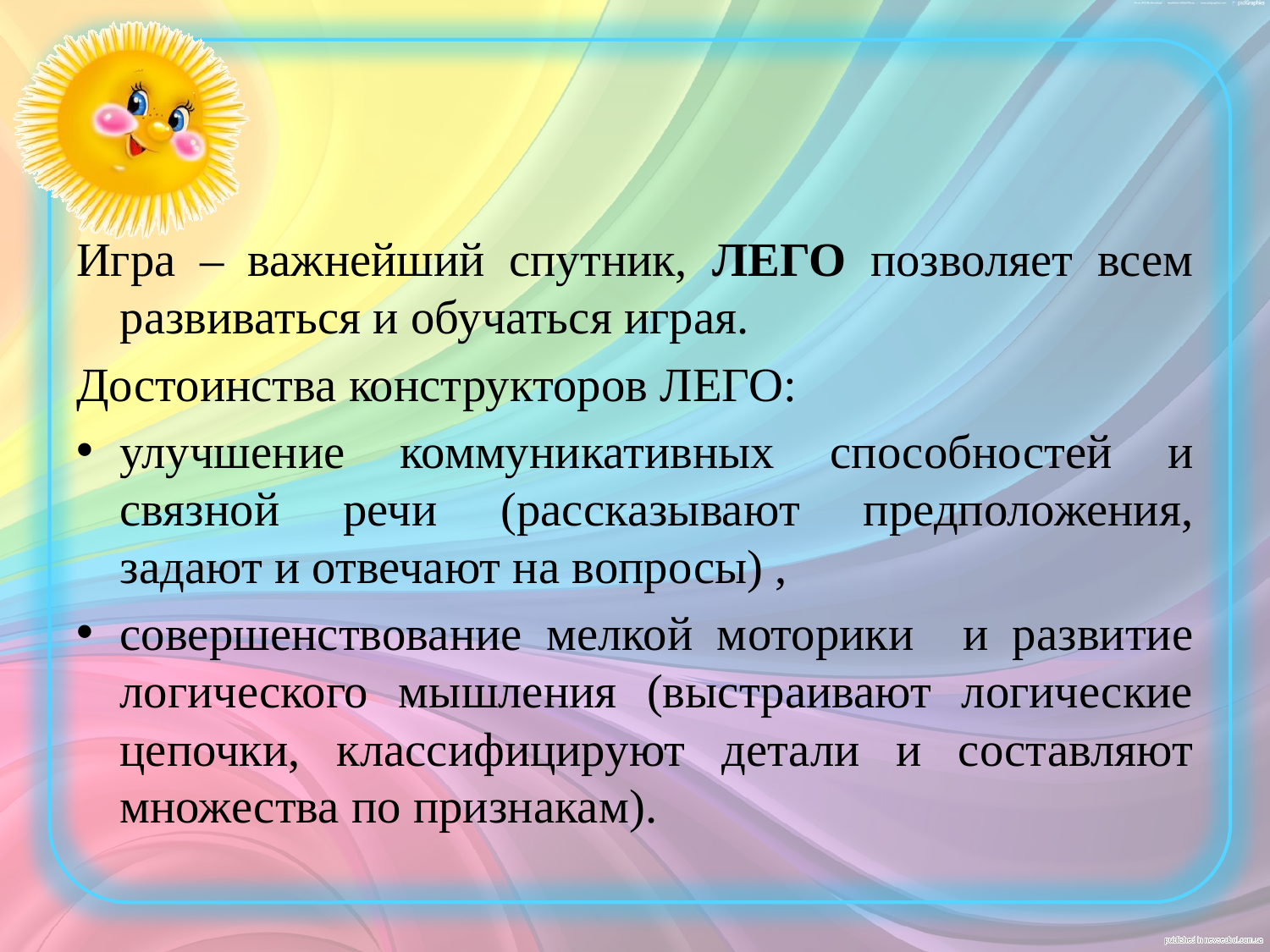

Игра – важнейший спутник, ЛЕГО позволяет всем развиваться и обучаться играя.
Достоинства конструкторов ЛЕГО:
улучшение коммуникативных способностей и связной речи (рассказывают предположения, задают и отвечают на вопросы) ,
совершенствование мелкой моторики  и развитие логического мышления (выстраивают логические цепочки, классифицируют детали и составляют множества по признакам).